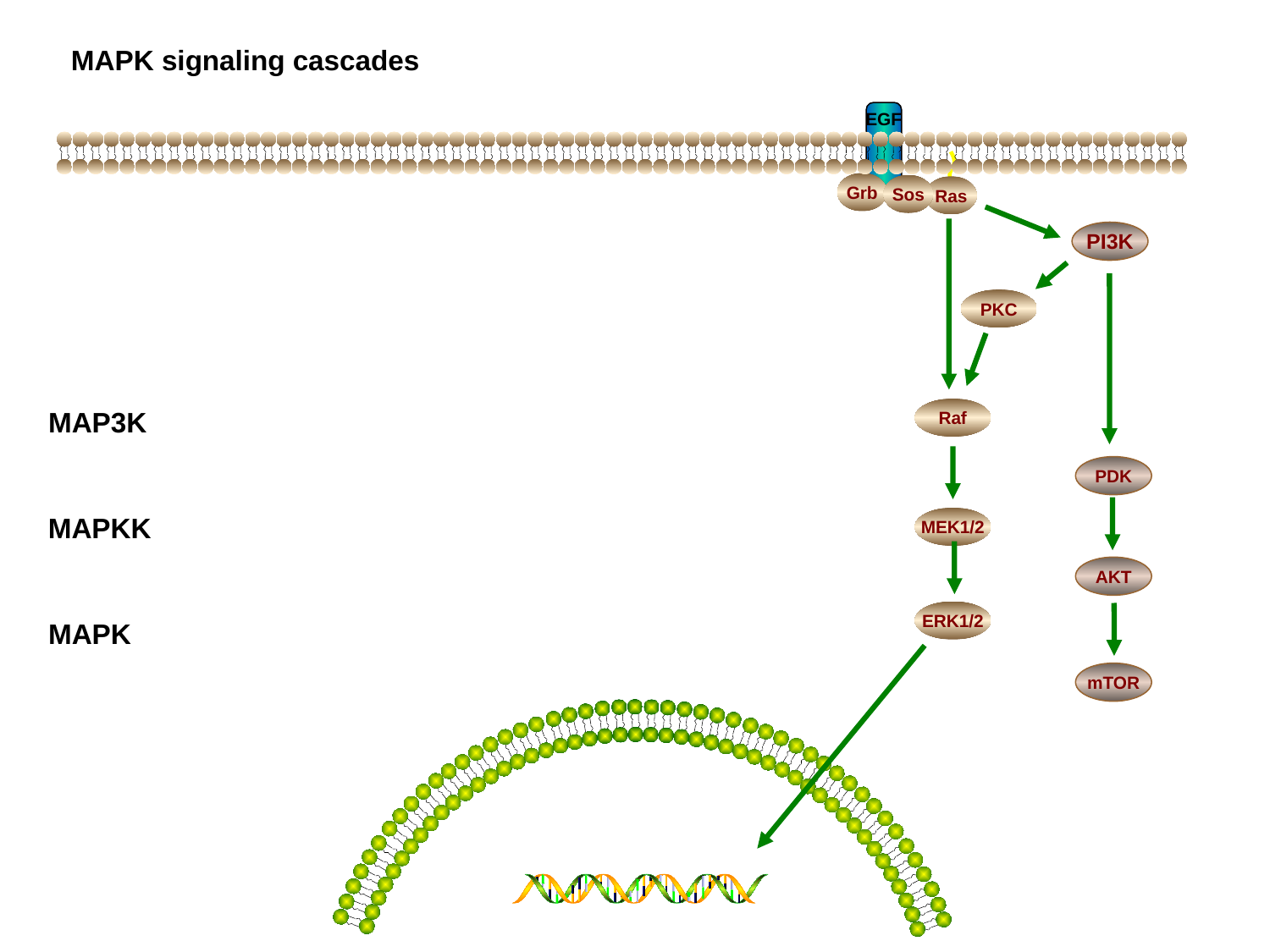

MAPK signaling cascades
EGF

Ras
Grb
Sos

PI3K

PKC

MAP3K
Raf

PDK

MAPKK
MEK1/2

AKT
ERK1/2

MAPK

mTOR